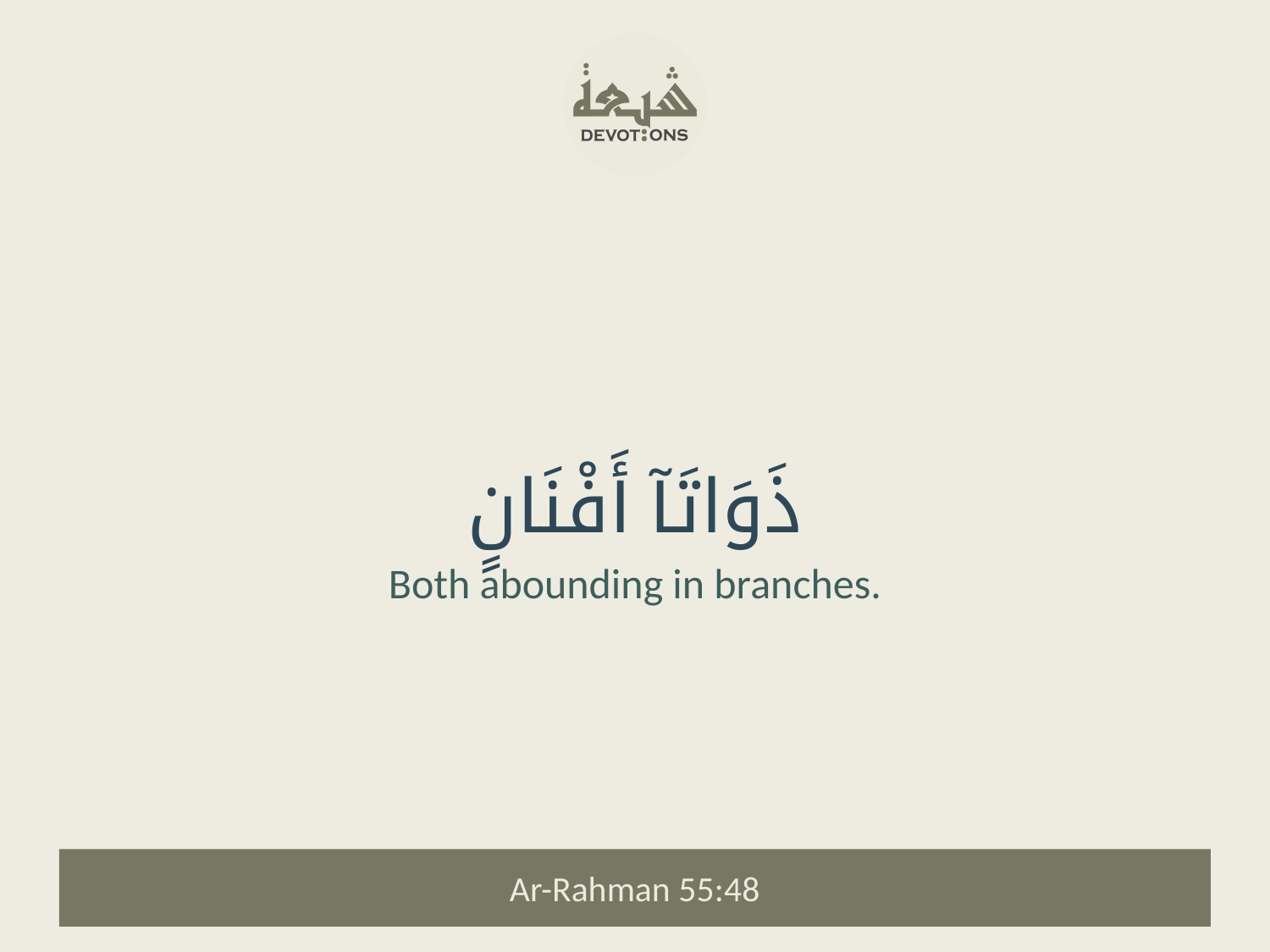

ذَوَاتَآ أَفْنَانٍ
Both abounding in branches.
Ar-Rahman 55:48